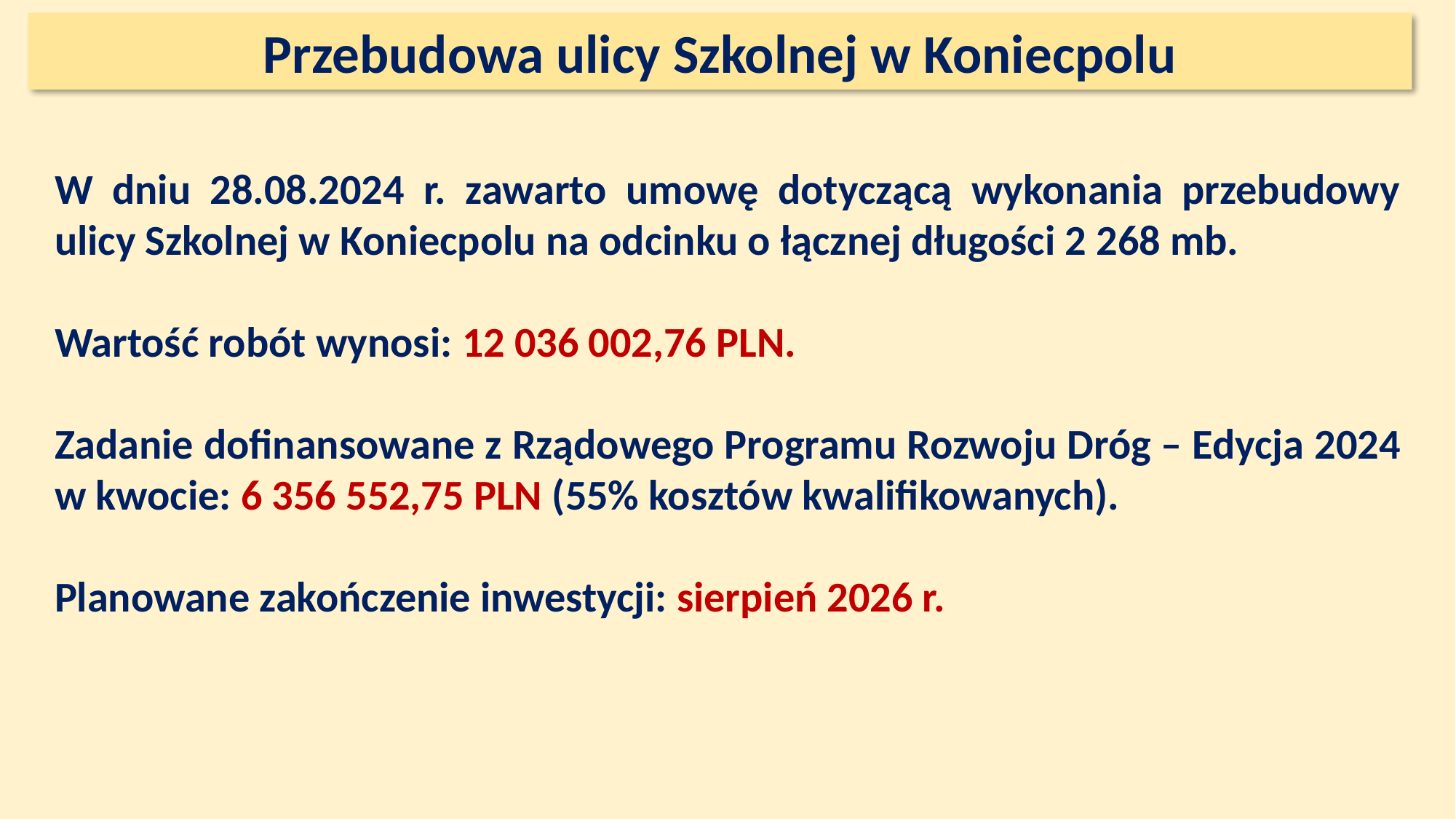

Przebudowa ulicy Szkolnej w Koniecpolu
#
W dniu 28.08.2024 r. zawarto umowę dotyczącą wykonania przebudowy ulicy Szkolnej w Koniecpolu na odcinku o łącznej długości 2 268 mb.

Wartość robót wynosi: 12 036 002,76 PLN.

Zadanie dofinansowane z Rządowego Programu Rozwoju Dróg – Edycja 2024 w kwocie: 6 356 552,75 PLN (55% kosztów kwalifikowanych).

Planowane zakończenie inwestycji: sierpień 2026 r.